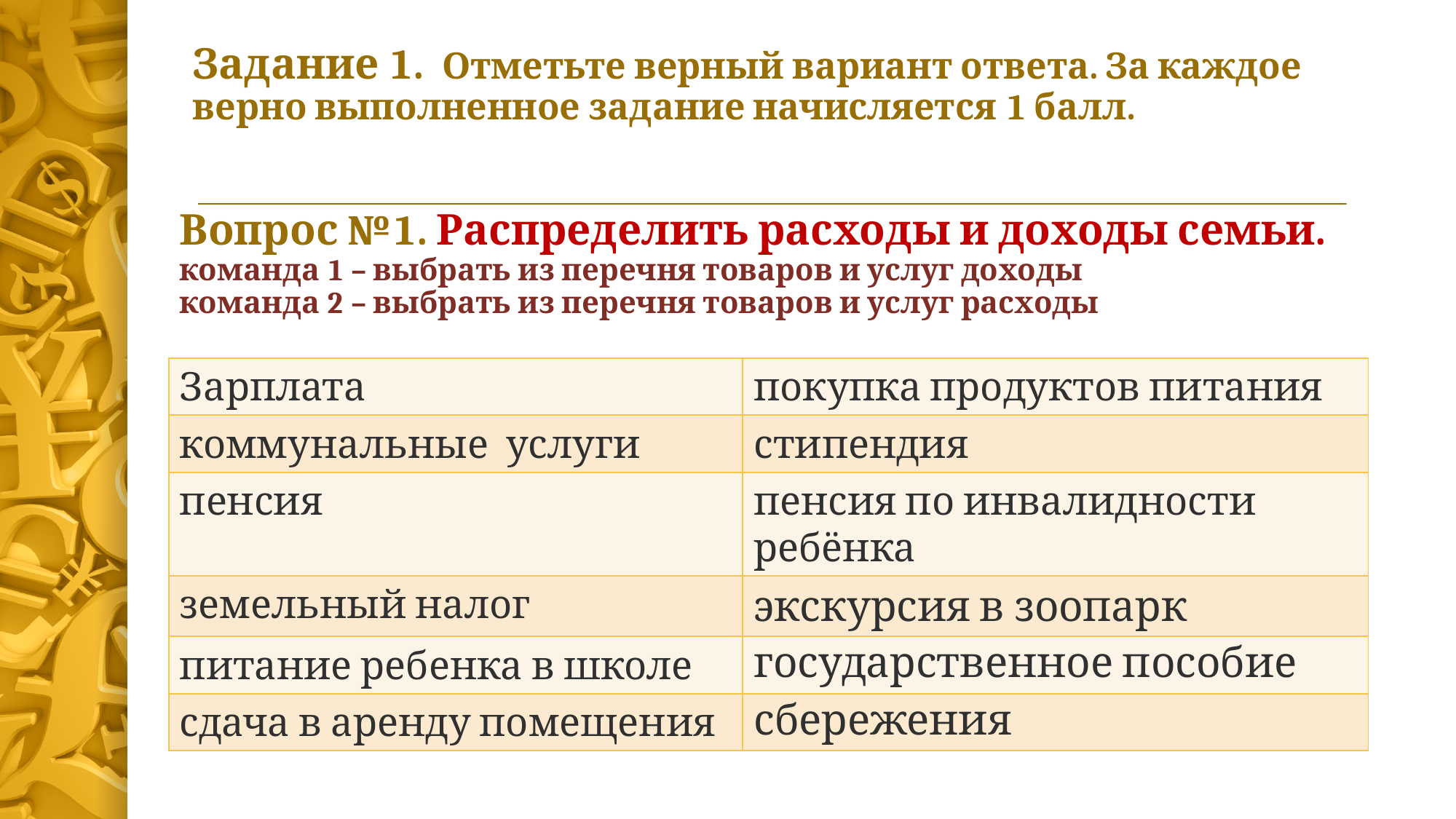

# Задание 1.  Отметьте верный вариант ответа. За каждое верно выполненное задание начисляется 1 балл.
Вопрос №1. Распределить расходы и доходы семьи.
команда 1 – выбрать из перечня товаров и услуг доходы
команда 2 – выбрать из перечня товаров и услуг расходы

| Зарплата | покупка продуктов питания |
| --- | --- |
| коммунальные  услуги | стипендия |
| пенсия | пенсия по инвалидности ребёнка |
| земельный налог | экскурсия в зоопарк |
| питание ребенка в школе | государственное пособие |
| сдача в аренду помещения | сбережения |